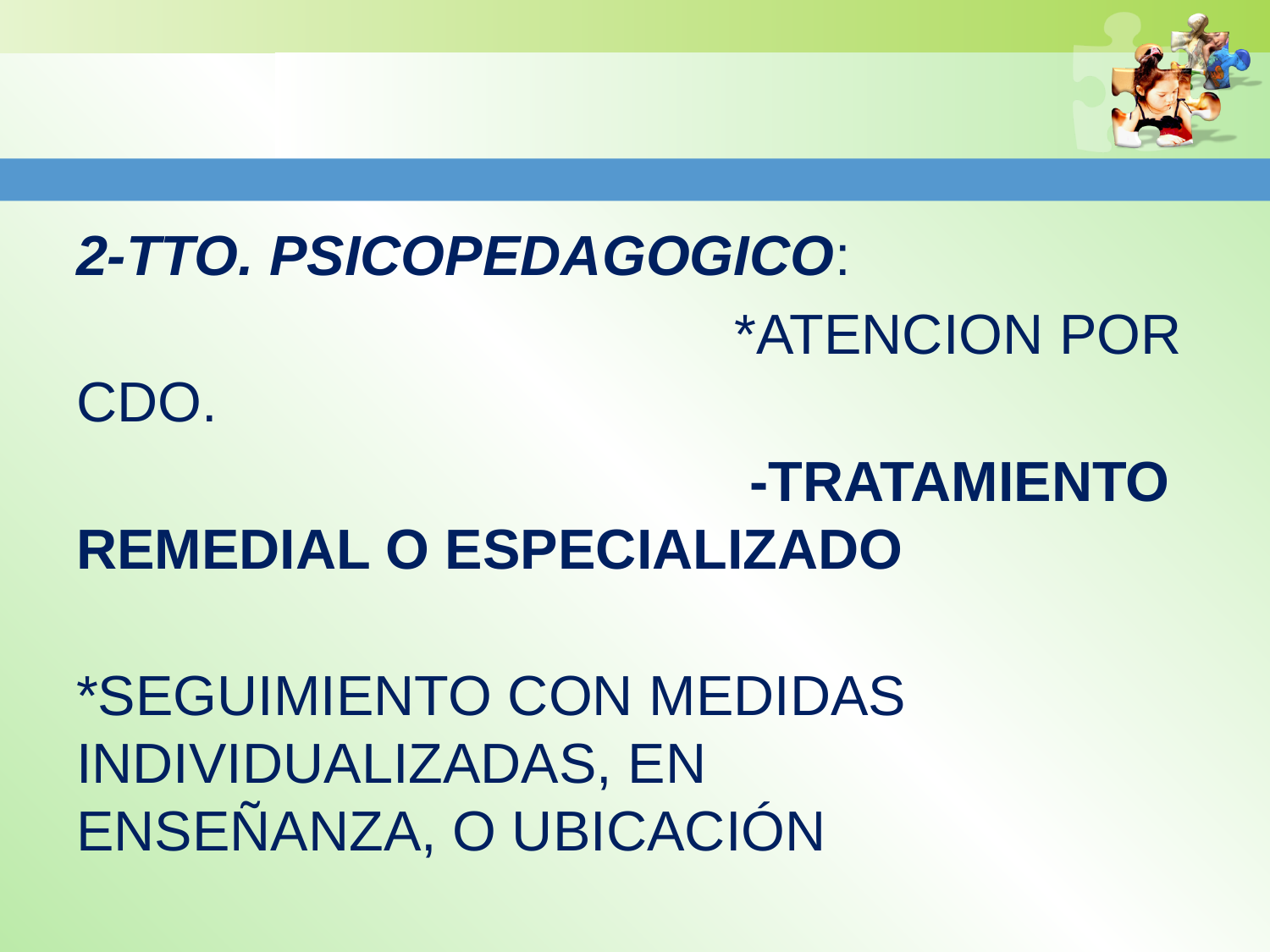

#
2-TTO. PSICOPEDAGOGICO:
                                          *ATENCION POR CDO.
                                           -TRATAMIENTO REMEDIAL O ESPECIALIZADO
                                             *SEGUIMIENTO CON MEDIDAS INDIVIDUALIZADAS, EN          ENSEÑANZA, O UBICACIÓN